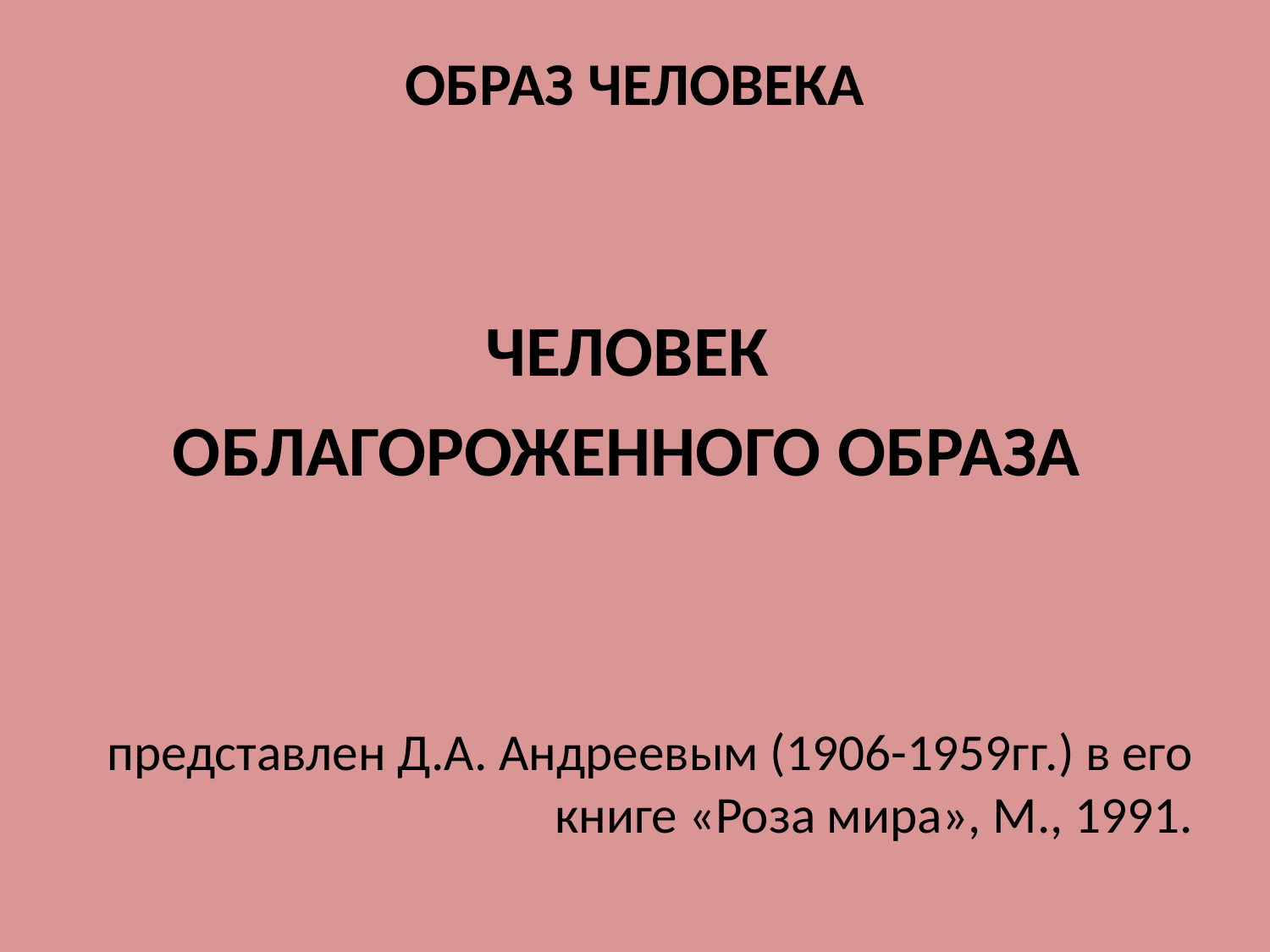

# ОБРАЗ ЧЕЛОВЕКА

ЧЕЛОВЕК
ОБЛАГОРОЖЕННОГО ОБРАЗА

представлен Д.А. Андреевым (1906-1959гг.) в его книге «Роза мира», М., 1991.